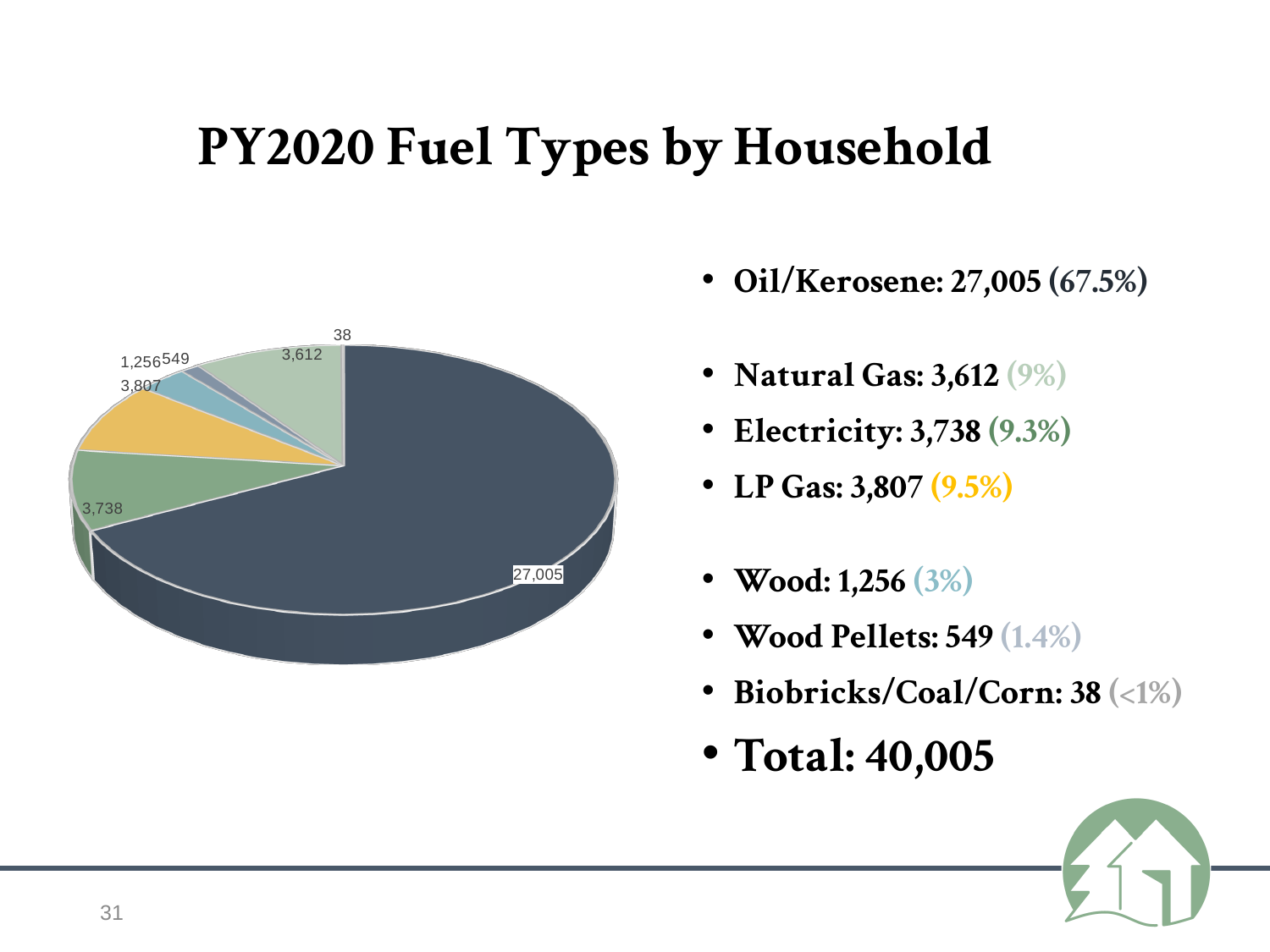

31
# PY2020 Fuel Types by Household

[unsupported chart]

Oil/Kerosene: 27,005 (67.5%)
Natural Gas: 3,612 (9%)
Electricity: 3,738 (9.3%)
LP Gas: 3,807 (9.5%)
Wood: 1,256 (3%)
Wood Pellets: 549 (1.4%)
Biobricks/Coal/Corn: 38 (<1%)
Total: 40,005